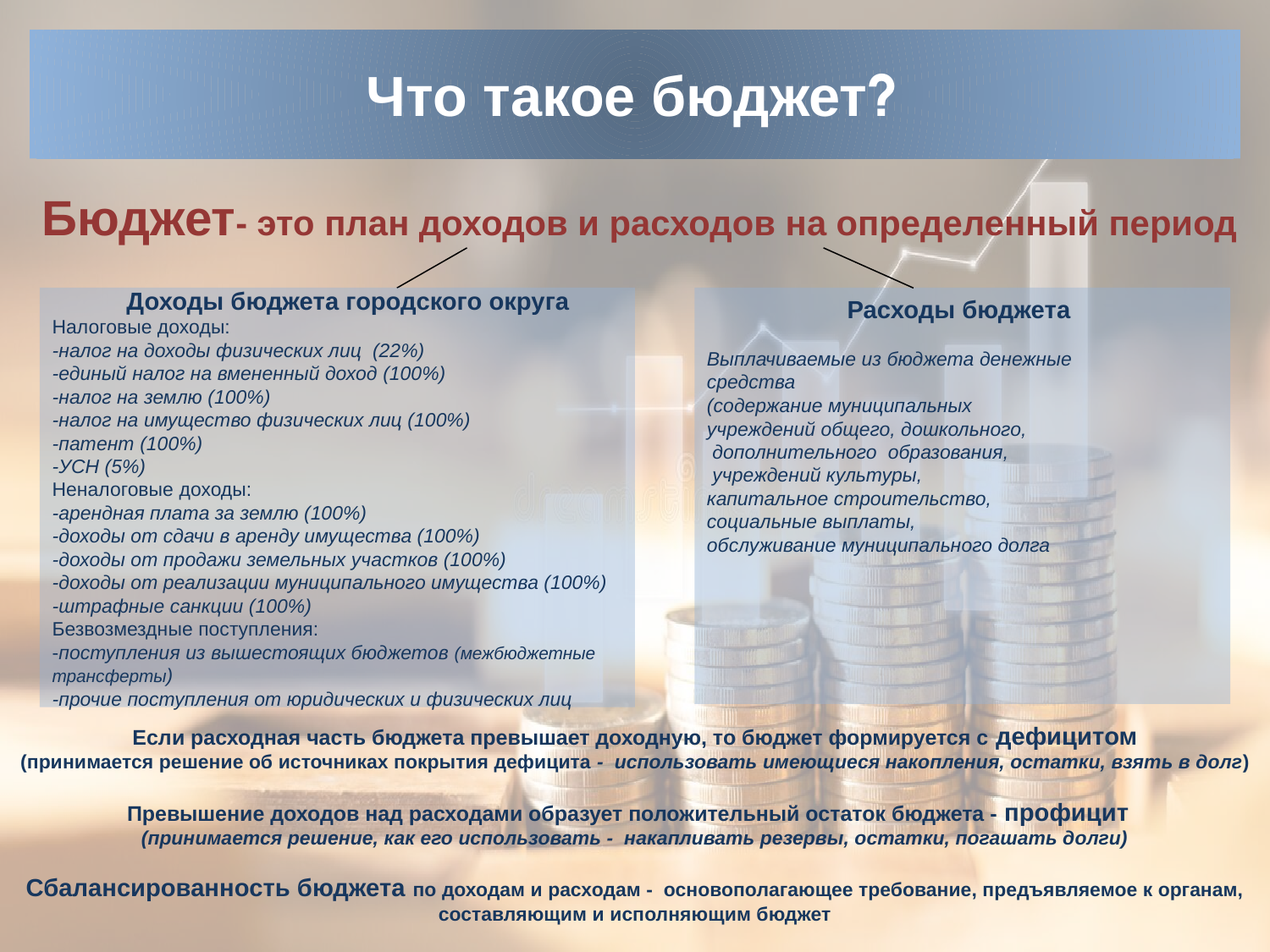

# Что такое бюджет?
Бюджет- это план доходов и расходов на определенный период

   Доходы бюджета городского округа
Налоговые доходы:
-налог на доходы физических лиц  (22%)
-единый налог на вмененный доход (100%)
-налог на землю (100%)
-налог на имущество физических лиц (100%)
-патент (100%)
-УСН (5%)
Неналоговые доходы:
-арендная плата за землю (100%)
-доходы от сдачи в аренду имущества (100%)
-доходы от продажи земельных участков (100%)
-доходы от реализации муниципального имущества (100%)
-штрафные санкции (100%)
Безвозмездные поступления:
-поступления из вышестоящих бюджетов (межбюджетные
трансферты)
-прочие поступления от юридических и физических лиц
Расходы бюджета

Выплачиваемые из бюджета денежные
средства
(содержание муниципальных
учреждений общего, дошкольного,
 дополнительного  образования,
 учреждений культуры,
капитальное строительство,
социальные выплаты,
обслуживание муниципального долга
Если расходная часть бюджета превышает доходную, то бюджет формируется с дефицитом
(принимается решение об источниках покрытия дефицита -  использовать имеющиеся накопления, остатки, взять в долг)

Превышение доходов над расходами образует положительный остаток бюджета - профицит
(принимается решение, как его использовать -  накапливать резервы, остатки, погашать долги)

Сбалансированность бюджета по доходам и расходам -  основополагающее требование, предъявляемое к органам, составляющим и исполняющим бюджет